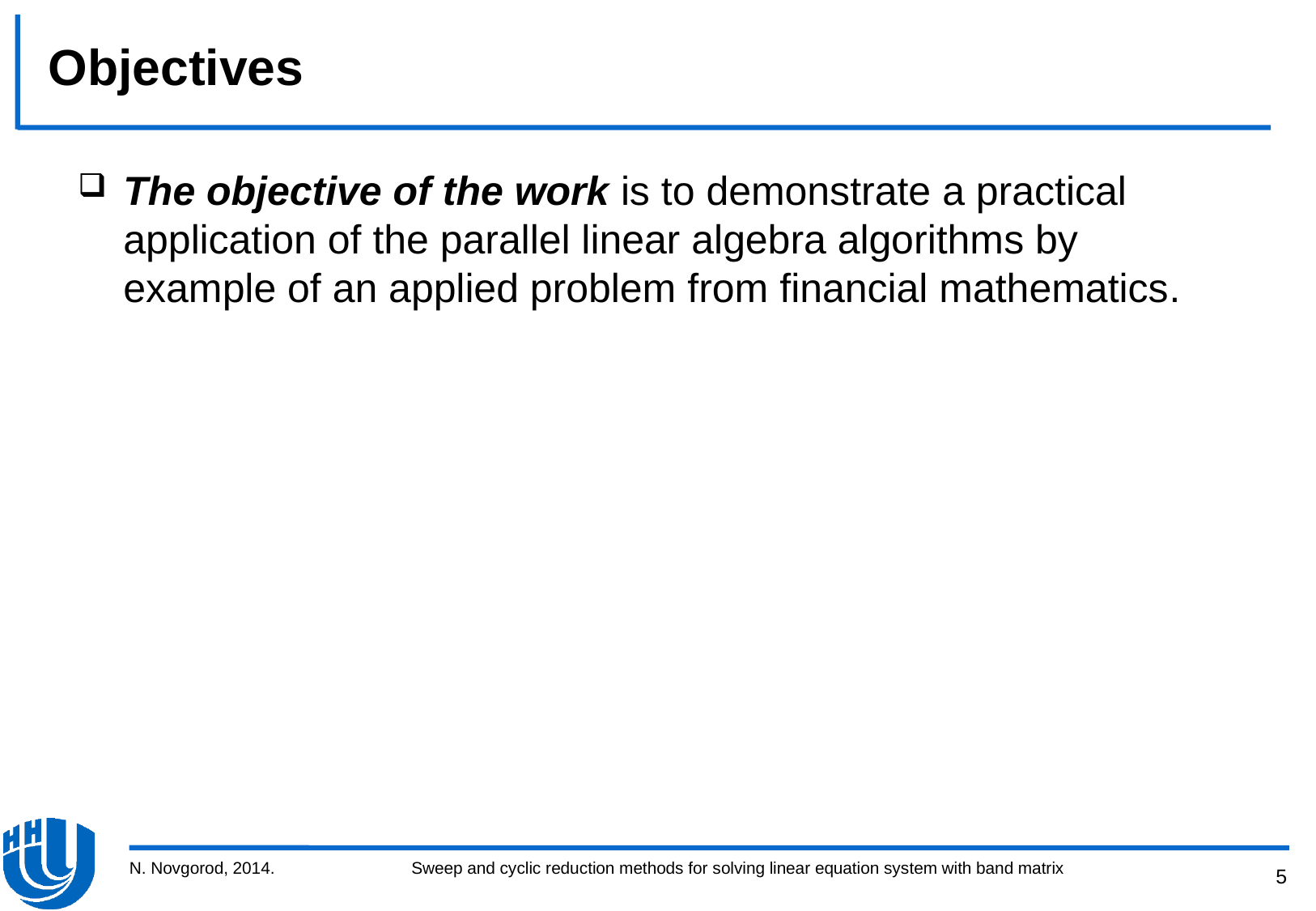

# Objectives
The objective of the work is to demonstrate a practical application of the parallel linear algebra algorithms by example of an applied problem from financial mathematics.

N. Novgorod, 2014.
Sweep and cyclic reduction methods for solving linear equation system with band matrix